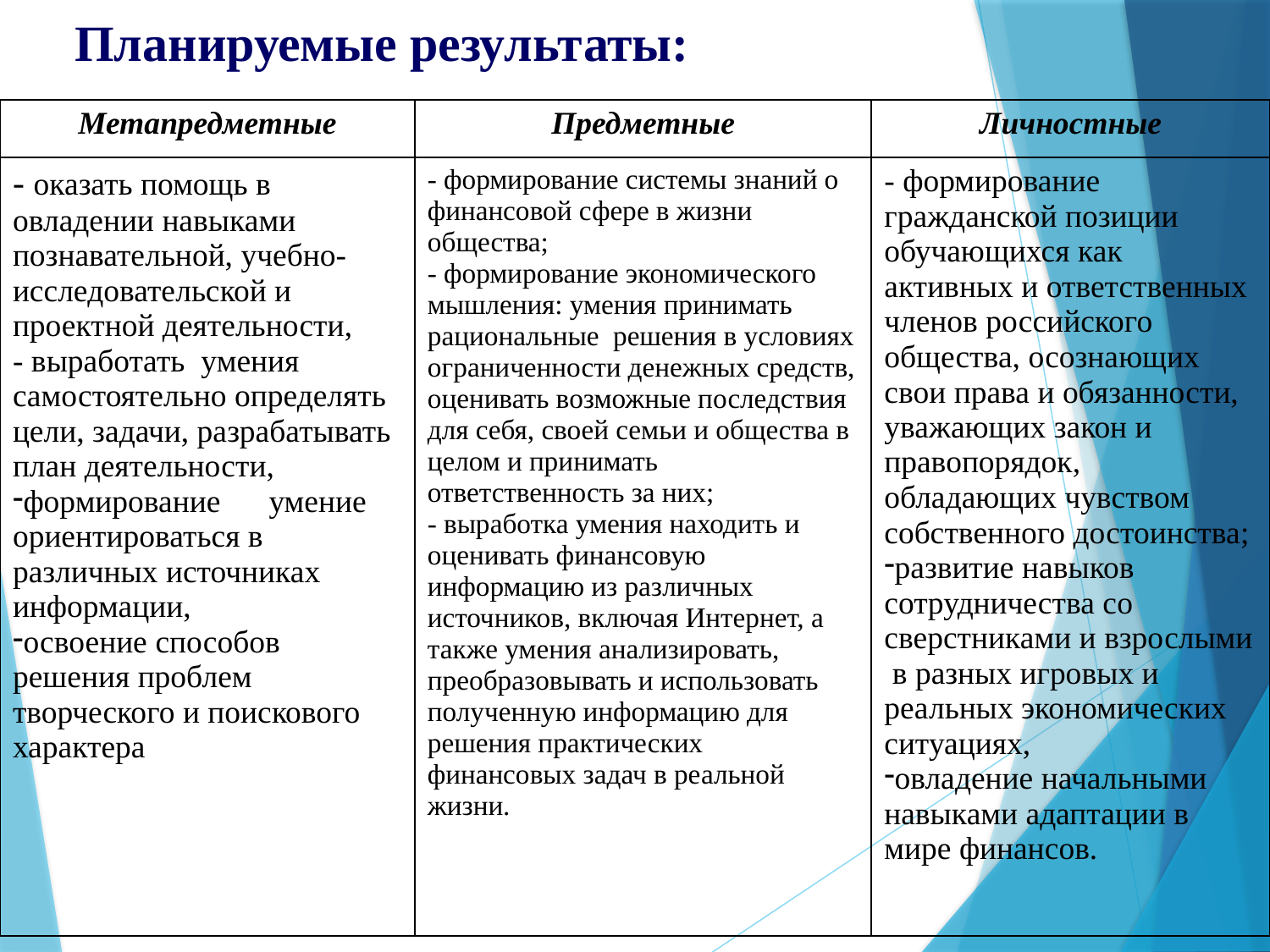

# Планируемые результаты:
| Метапредметные | Предметные | Личностные |
| --- | --- | --- |
| - оказать помощь в овладении навыками познавательной, учебно-исследовательской и проектной деятельности, - выработать умения самостоятельно определять цели, задачи, разрабатывать план деятельности, формирование умение ориентироваться в различных источниках информации, освоение способов решения проблем творческого и поискового характера | - формирование системы знаний о финансовой сфере в жизни общества; - формирование экономического мышления: умения принимать рациональные решения в условиях ограниченности денежных средств, оценивать возможные последствия для себя, своей семьи и общества в целом и принимать ответственность за них; - выработка умения находить и оценивать финансовую информацию из различных источников, включая Интернет, а также умения анализировать, преобразовывать и использовать полученную информацию для решения практических финансовых задач в реальной жизни. | - формирование гражданской позиции обучающихся как активных и ответственных членов российского общества, осознающих свои права и обязанности, уважающих закон и правопорядок, обладающих чувством собственного достоинства; развитие навыков сотрудничества со сверстниками и взрослыми в разных игровых и реальных экономических ситуациях, овладение начальными навыками адаптации в мире финансов. |